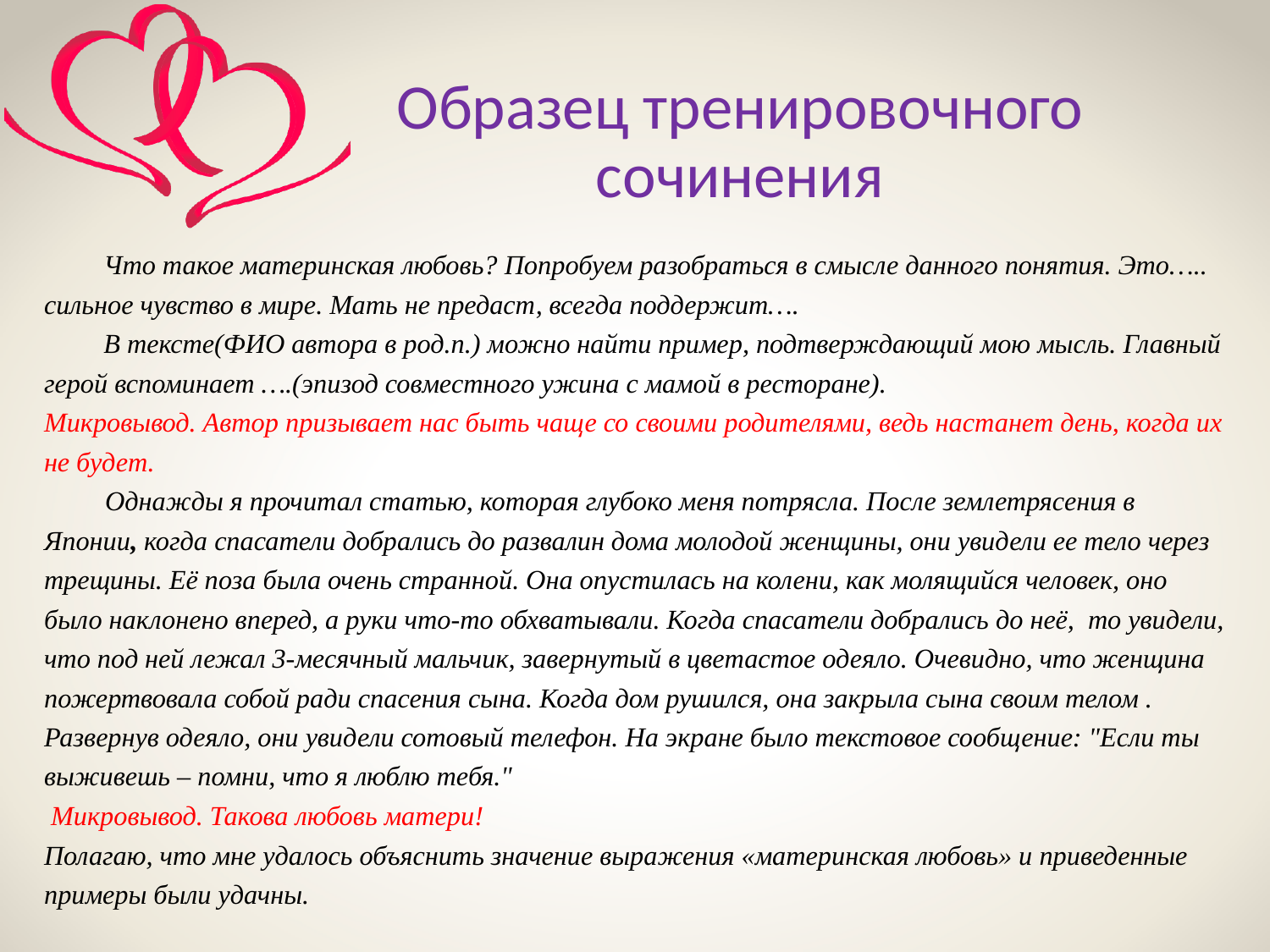

# Образец тренировочного сочинения
	Что такое материнская любовь? Попробуем разобраться в смысле данного понятия. Это…..  сильное чувство в мире. Мать не предаст, всегда поддержит….
	В тексте(ФИО автора в род.п.) можно найти пример, подтверждающий мою мысль. Главный герой вспоминает ….(эпизод совместного ужина с мамой в ресторане).
Микровывод. Автор призывает нас быть чаще со своими родителями, ведь настанет день, когда их не будет.
         Однажды я прочитал статью, которая глубоко меня потрясла. После землетрясения в Японии, когда спасатели добрались до развалин дома молодой женщины, они увидели ее тело через трещины. Её поза была очень странной. Она опустилась на колени, как молящийся человек, оно было наклонено вперед, а руки что-то обхватывали. Когда спасатели добрались до неё,  то увидели, что под ней лежал 3-месячный мальчик, завернутый в цветастое одеяло. Очевидно, что женщина пожертвовала собой ради спасения сына. Когда дом рушился, она закрыла сына своим телом . Развернув одеяло, они увидели сотовый телефон. На экране было текстовое сообщение: "Если ты выживешь – помни, что я люблю тебя."
 Микровывод. Такова любовь матери!
Полагаю, что мне удалось объяснить значение выражения «материнская любовь» и приведенные примеры были удачны.